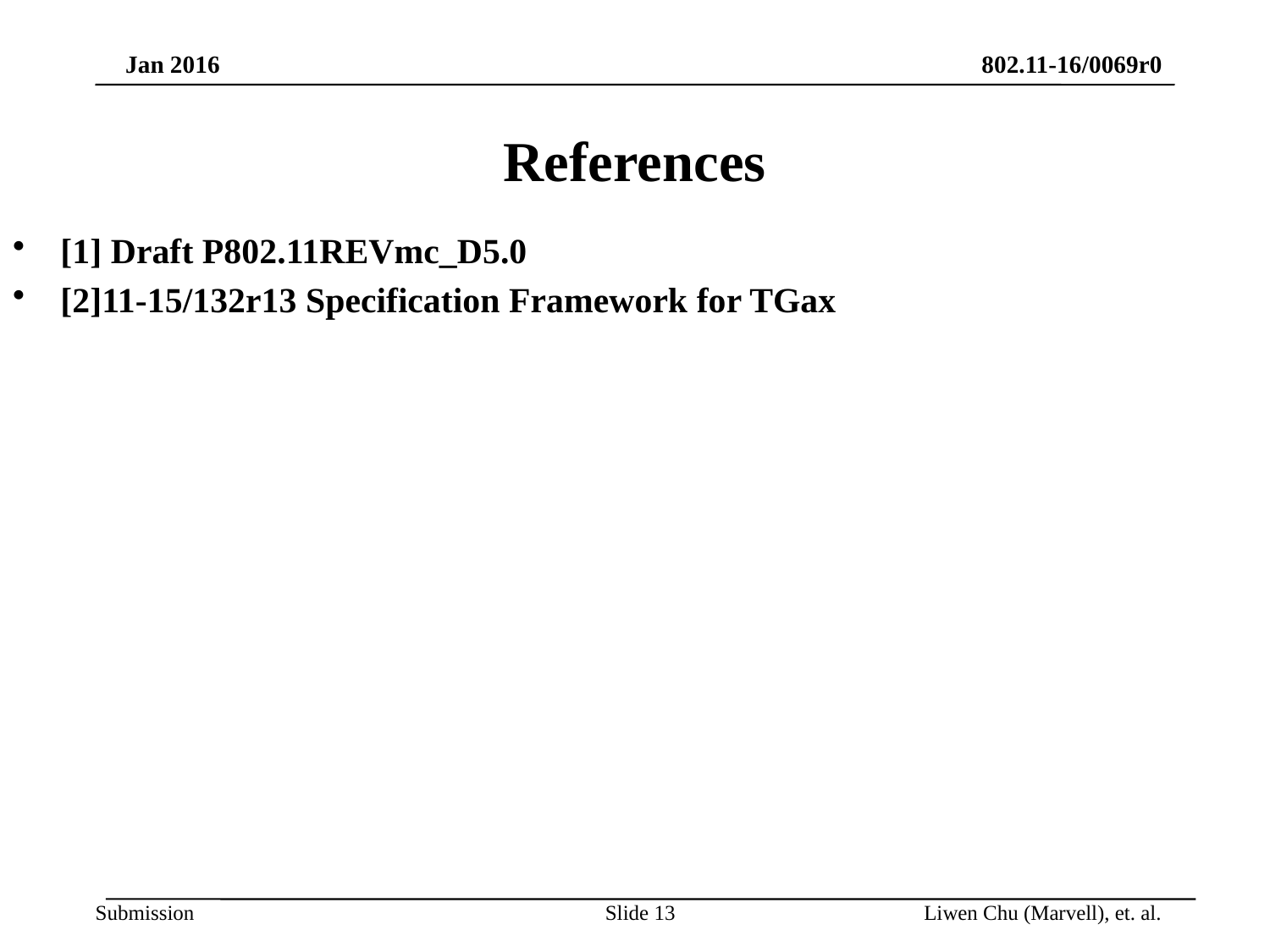

# References
[1] Draft P802.11REVmc_D5.0
[2]11-15/132r13 Specification Framework for TGax
Slide 13
Liwen Chu (Marvell), et. al.